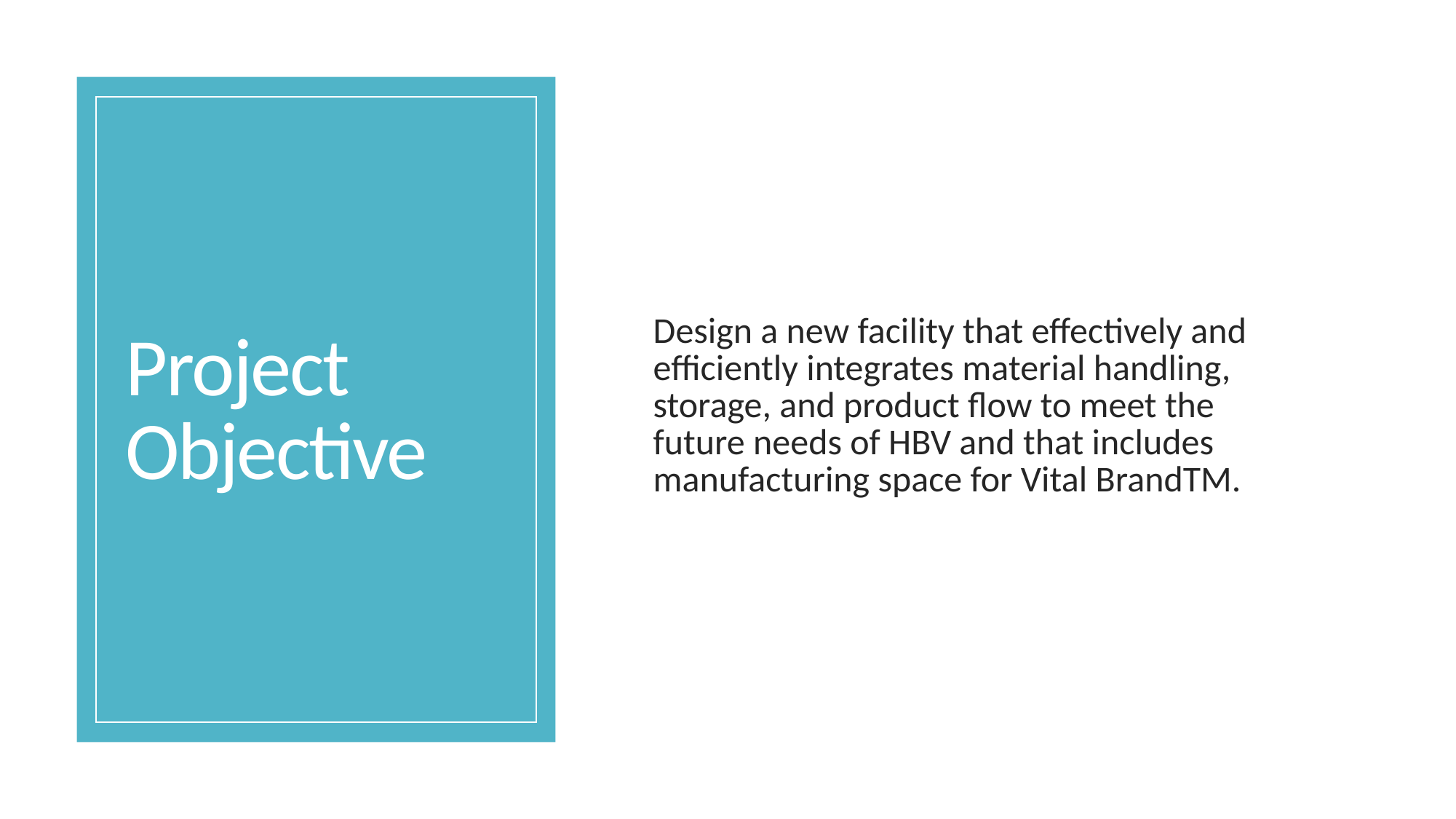

# Project Objective
Design a new facility that effectively and efficiently integrates material handling, storage, and product flow to meet the future needs of HBV and that includes manufacturing space for Vital BrandTM.